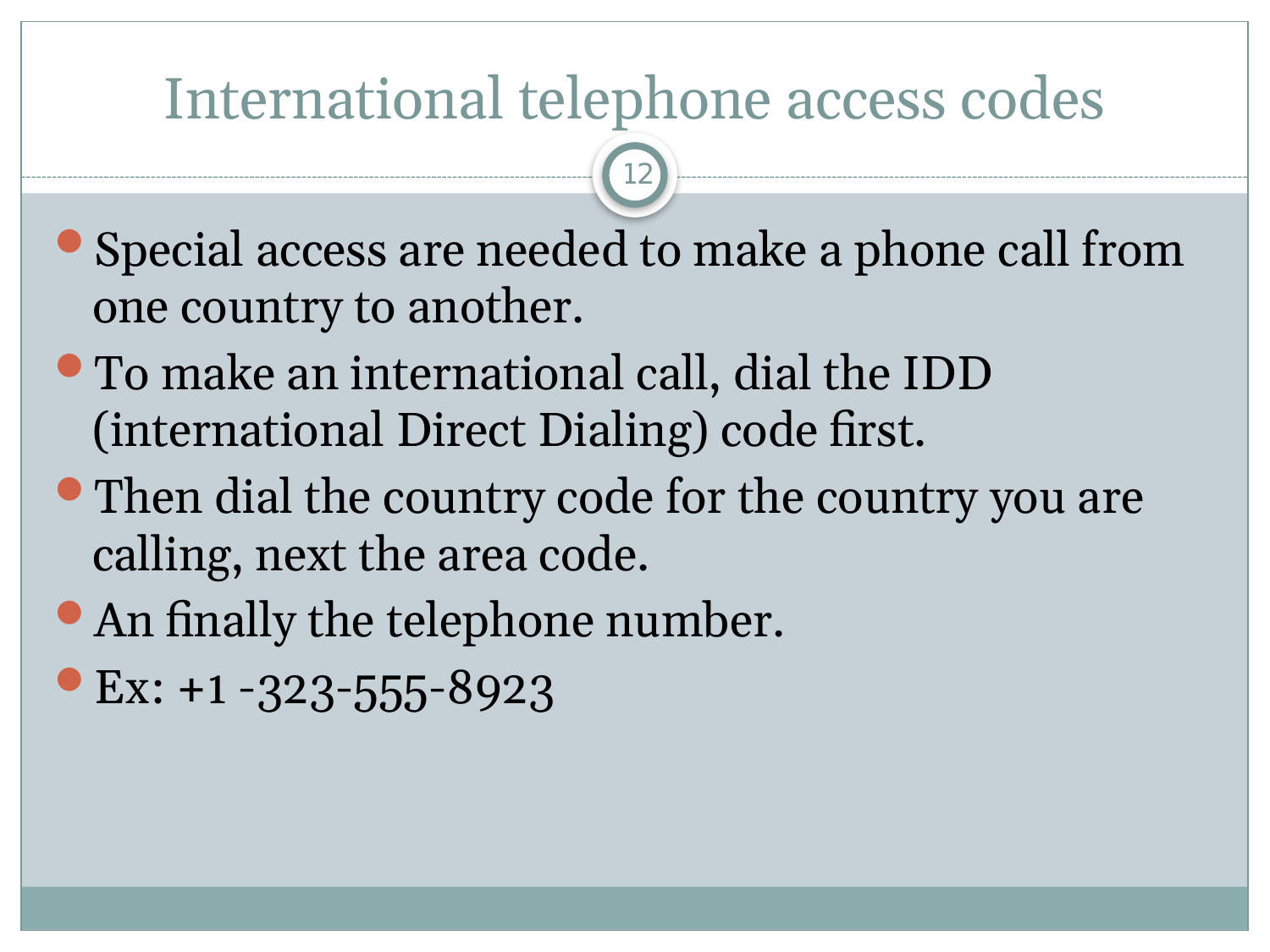

# International telephone access codes
12
Special access are needed to make a phone call from one country to another.
To make an international call, dial the IDD (international Direct Dialing) code first.
Then dial the country code for the country you are calling, next the area code.
An finally the telephone number.
Ex: +1 -323-555-8923